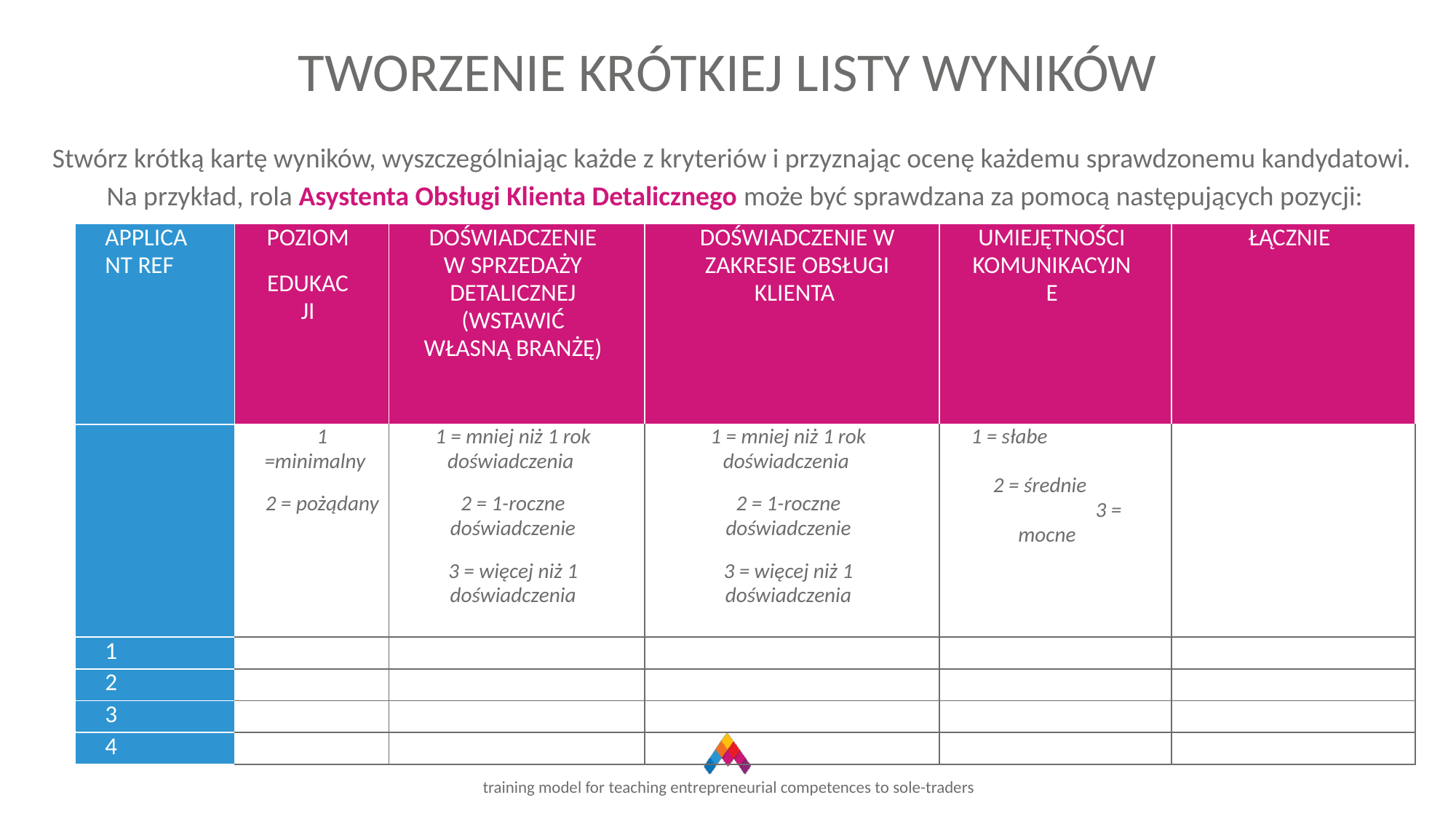

TWORZENIE KRÓTKIEJ LISTY WYNIKÓW
Stwórz krótką kartę wyników, wyszczególniając każde z kryteriów i przyznając ocenę każdemu sprawdzonemu kandydatowi.
Na przykład, rola Asystenta Obsługi Klienta Detalicznego może być sprawdzana za pomocą następujących pozycji:
| APPLICANT REF | POZIOM EDUKACJI | DOŚWIADCZENIE W SPRZEDAŻY DETALICZNEJ (WSTAWIĆ WŁASNĄ BRANŻĘ) | DOŚWIADCZENIE W ZAKRESIE OBSŁUGI KLIENTA | UMIEJĘTNOŚCI KOMUNIKACYJNE | ŁĄCZNIE |
| --- | --- | --- | --- | --- | --- |
|  | 1 =minimalny 2 = pożądany | 1 = mniej niż 1 rok doświadczenia 2 = 1-roczne doświadczenie 3 = więcej niż 1 doświadczenia | 1 = mniej niż 1 rok doświadczenia 2 = 1-roczne doświadczenie 3 = więcej niż 1 doświadczenia | 1 = słabe 2 = średnie 3 = mocne |  |
| 1 |  |  |  |  |  |
| 2 |  |  |  |  |  |
| 3 |  |  |  |  |  |
| 4 |  |  |  |  |  |